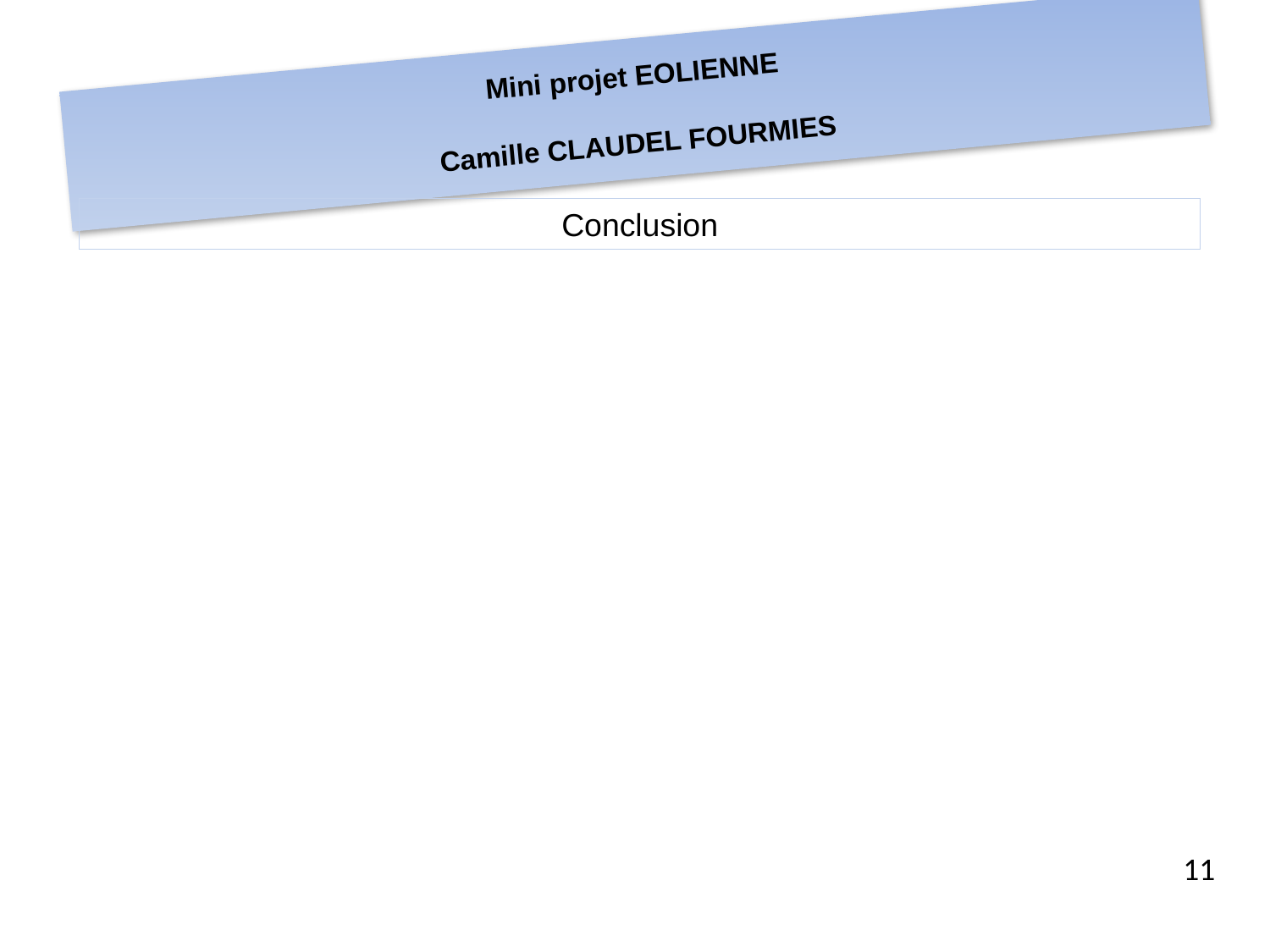

# Mini projet EOLIENNE Camille CLAUDEL FOURMIES
Conclusion

11